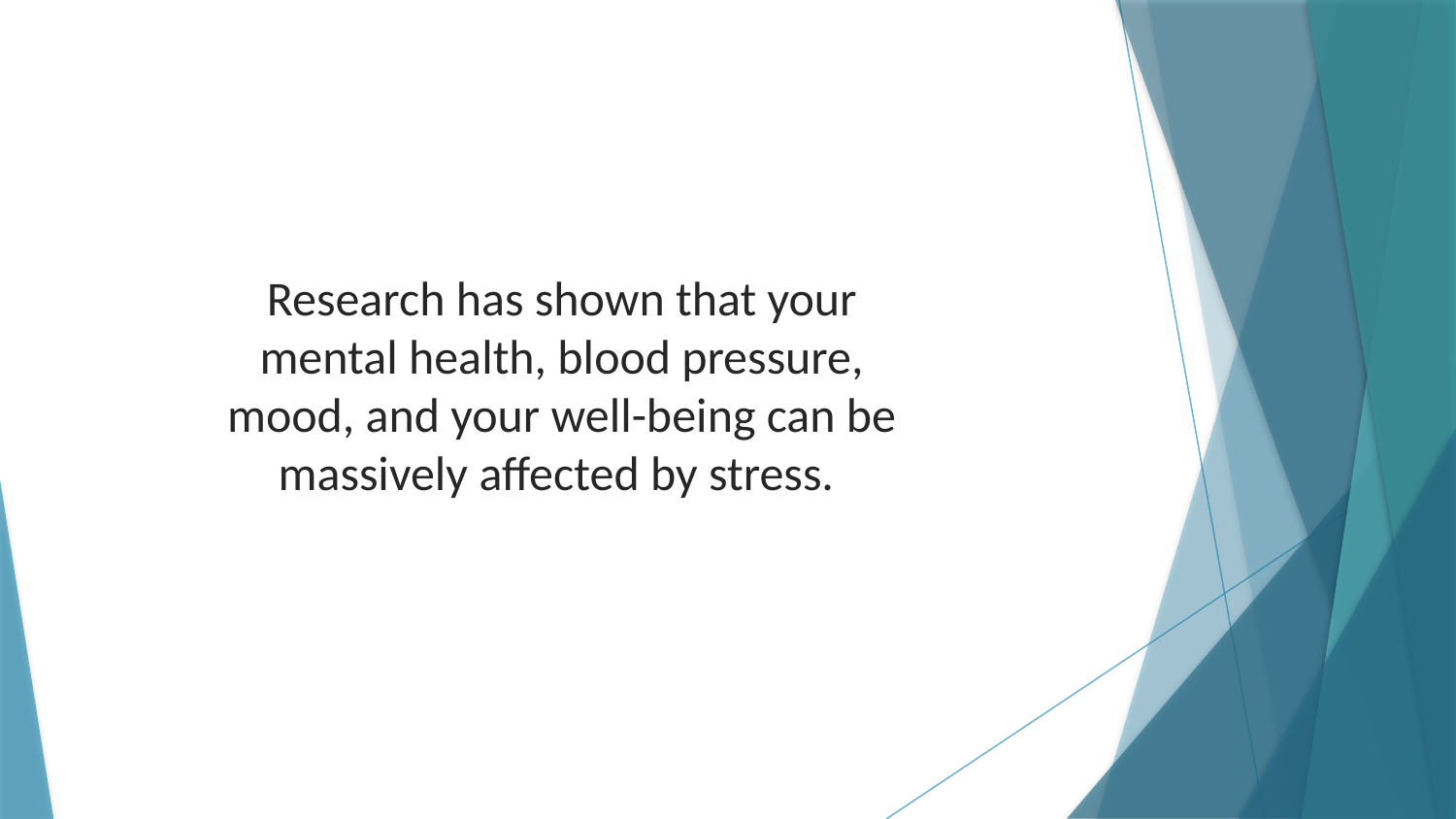

Research has shown that your mental health, blood pressure, mood, and your well-being can be massively affected by stress.